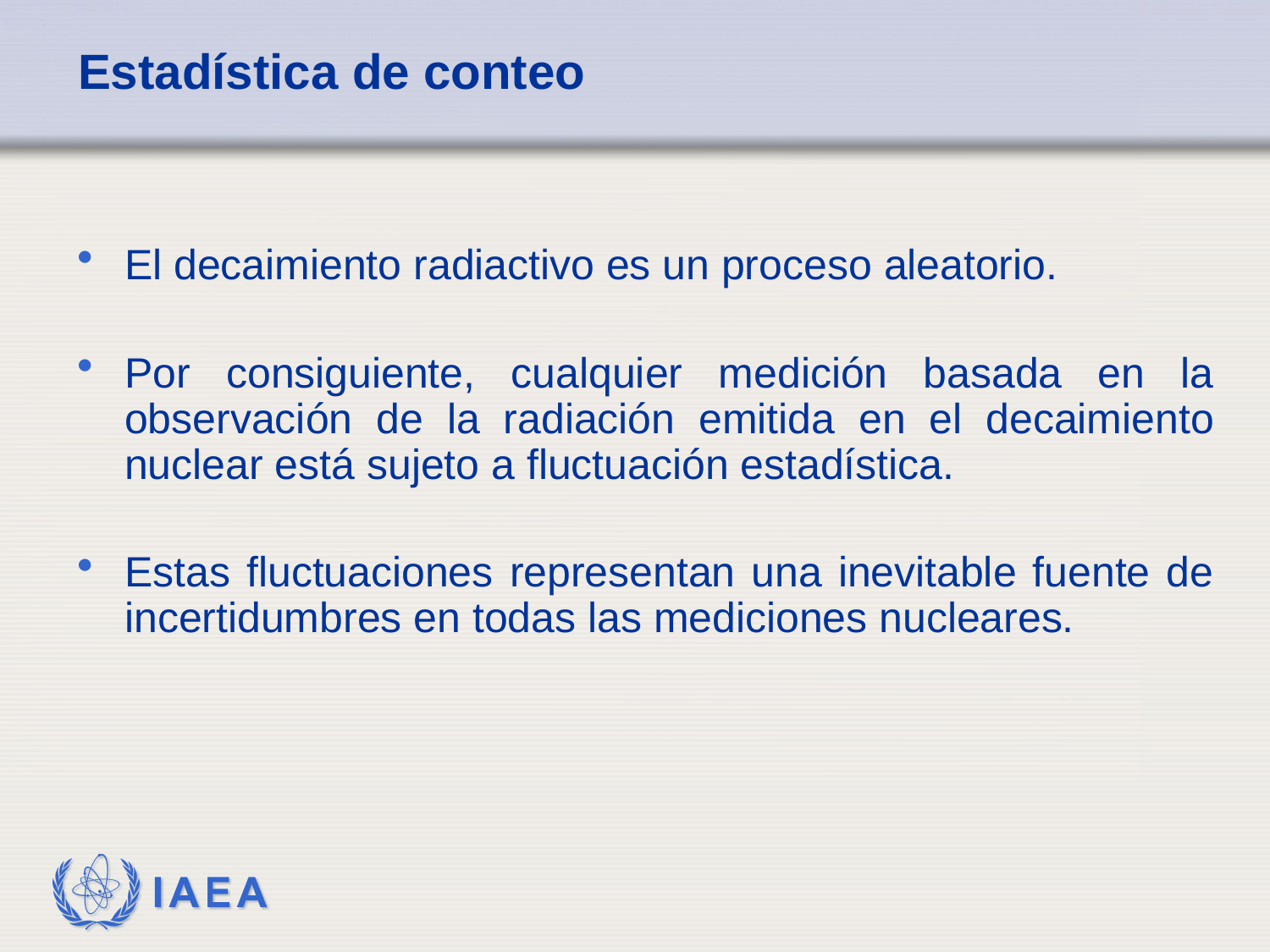

# Estadística de conteo
El decaimiento radiactivo es un proceso aleatorio.

Por consiguiente, cualquier medición basada en la observación de la radiación emitida en el decaimiento nuclear está sujeto a fluctuación estadística.

Estas fluctuaciones representan una inevitable fuente de incertidumbres en todas las mediciones nucleares.